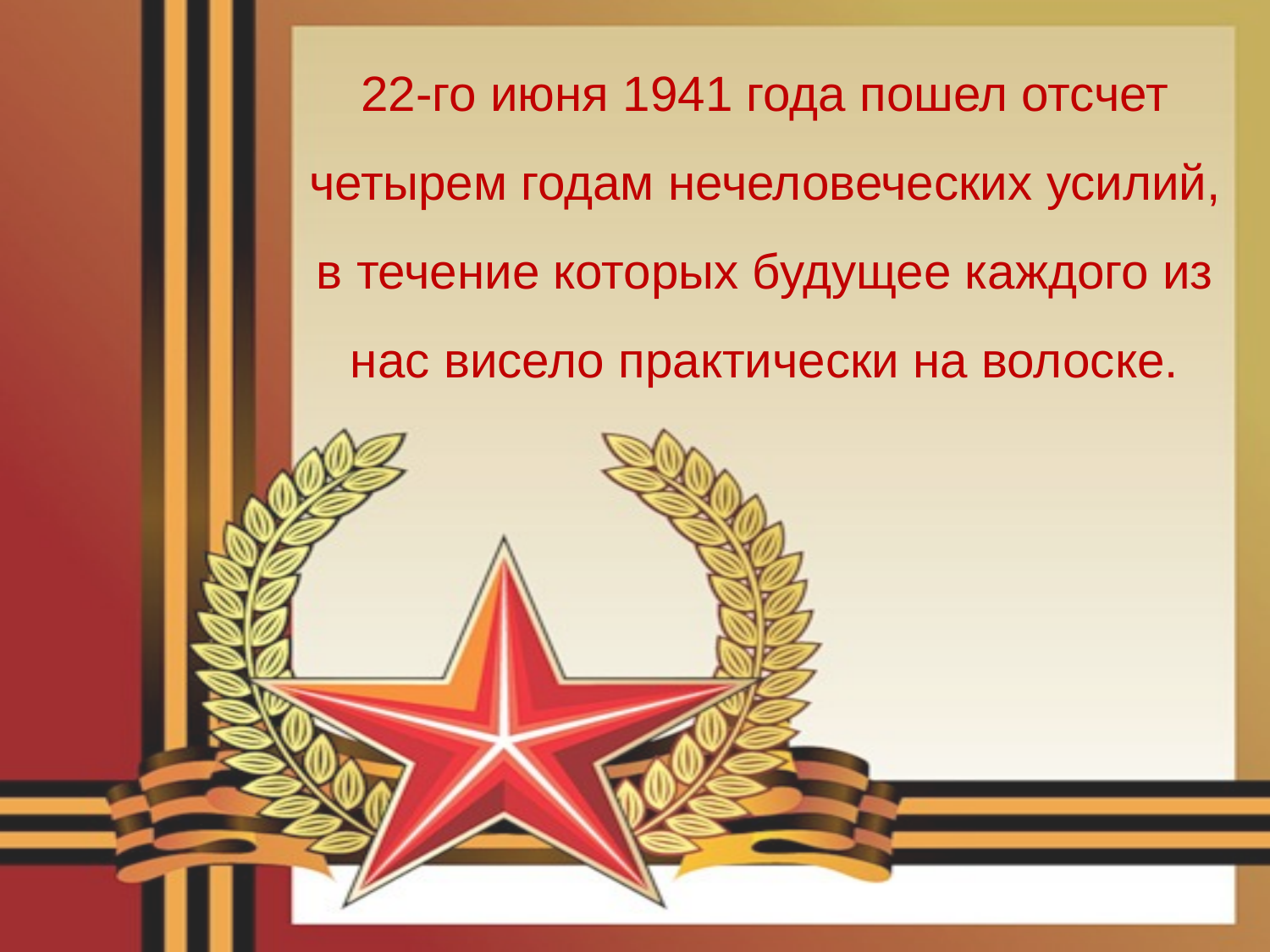

22-го июня 1941 года пошел отсчет четырем годам нечеловеческих усилий, в течение которых будущее каждого из нас висело практически на волоске.